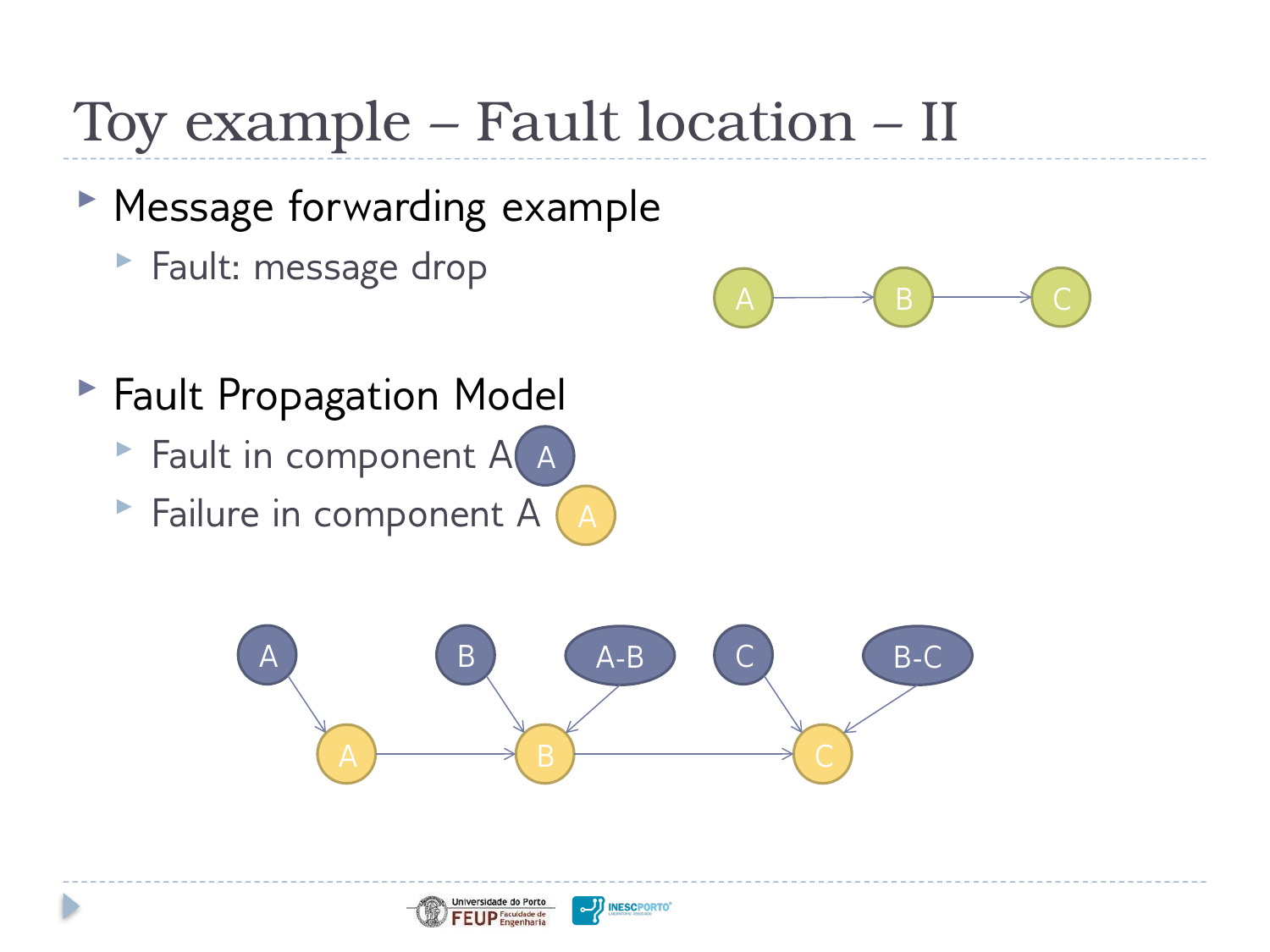

# Toy example – Fault location – II
Message forwarding example
Fault: message drop

Fault Propagation Model
Fault in component A
Failure in component A

B
C
A
A
A
A
B
C
A-B
B-C
A
B
C